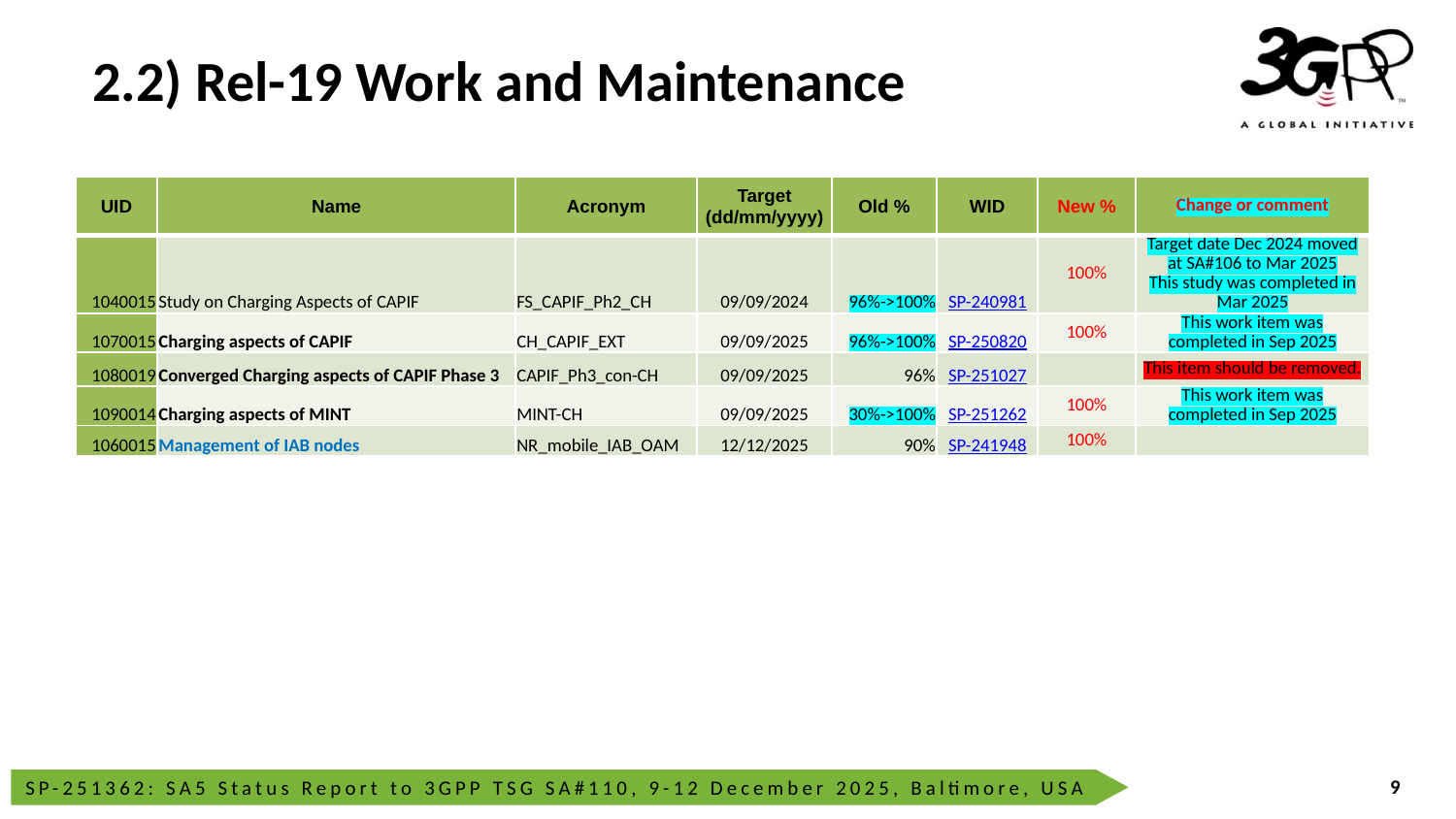

# 2.2) Rel-19 Work and Maintenance
| UID | Name | Acronym | Target (dd/mm/yyyy) | Old % | WID | New % | Change or comment |
| --- | --- | --- | --- | --- | --- | --- | --- |
| 1040015 | Study on Charging Aspects of CAPIF | FS\_CAPIF\_Ph2\_CH | 09/09/2024 | 96%->100% | SP-240981 | 100% | Target date Dec 2024 moved at SA#106 to Mar 2025 This study was completed in Mar 2025 |
| 1070015 | Charging aspects of CAPIF | CH\_CAPIF\_EXT | 09/09/2025 | 96%->100% | SP-250820 | 100% | This work item was completed in Sep 2025 |
| 1080019 | Converged Charging aspects of CAPIF Phase 3 | CAPIF\_Ph3\_con-CH | 09/09/2025 | 96% | SP-251027 |  | This item should be removed. |
| 1090014 | Charging aspects of MINT | MINT-CH | 09/09/2025 | 30%->100% | SP-251262 | 100% | This work item was completed in Sep 2025 |
| 1060015 | Management of IAB nodes | NR\_mobile\_IAB\_OAM | 12/12/2025 | 90% | SP-241948 | 100% |  |